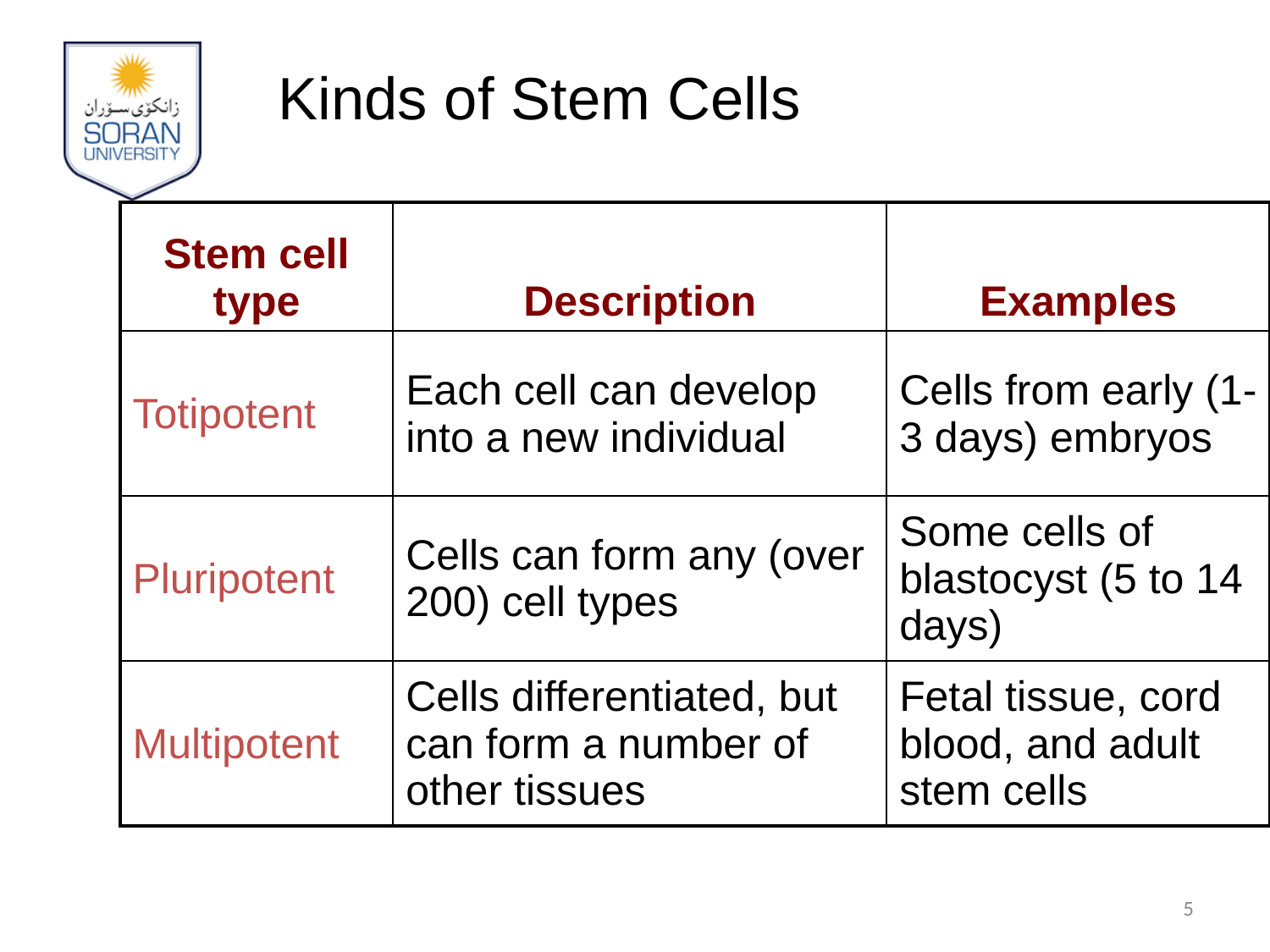

Kinds of Stem Cells
| Stem cell type | Description | Examples |
| --- | --- | --- |
| Totipotent | Each cell can develop into a new individual | Cells from early (1-3 days) embryos |
| Pluripotent | Cells can form any (over 200) cell types | Some cells of blastocyst (5 to 14 days) |
| Multipotent | Cells differentiated, but can form a number of other tissues | Fetal tissue, cord blood, and adult stem cells |
5